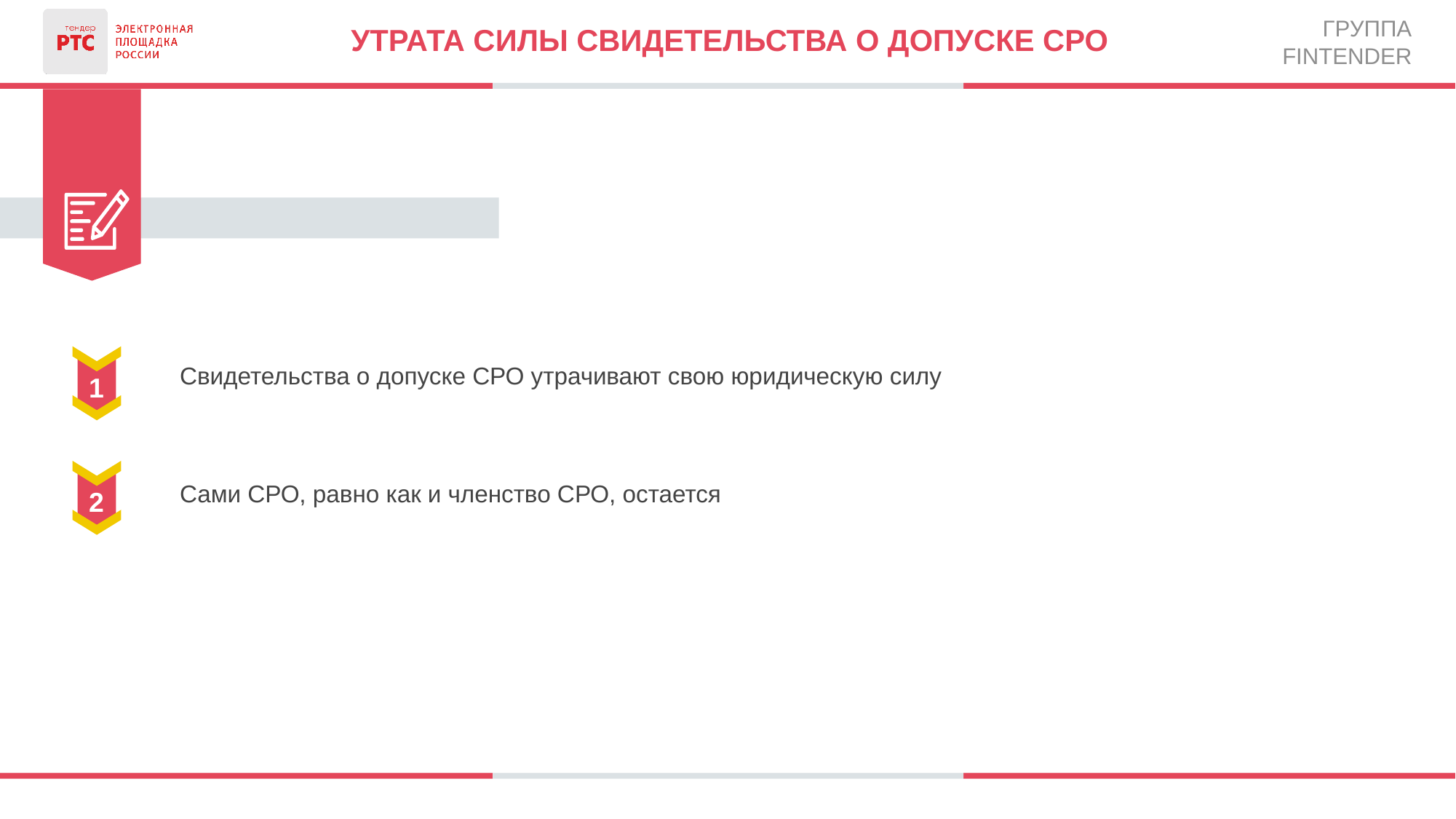

# Утрата силы свидетельства о допуске СРО

Свидетельства о допуске СРО утрачивают свою юридическую силу

Сами СРО, равно как и членство СРО, остается

1

2